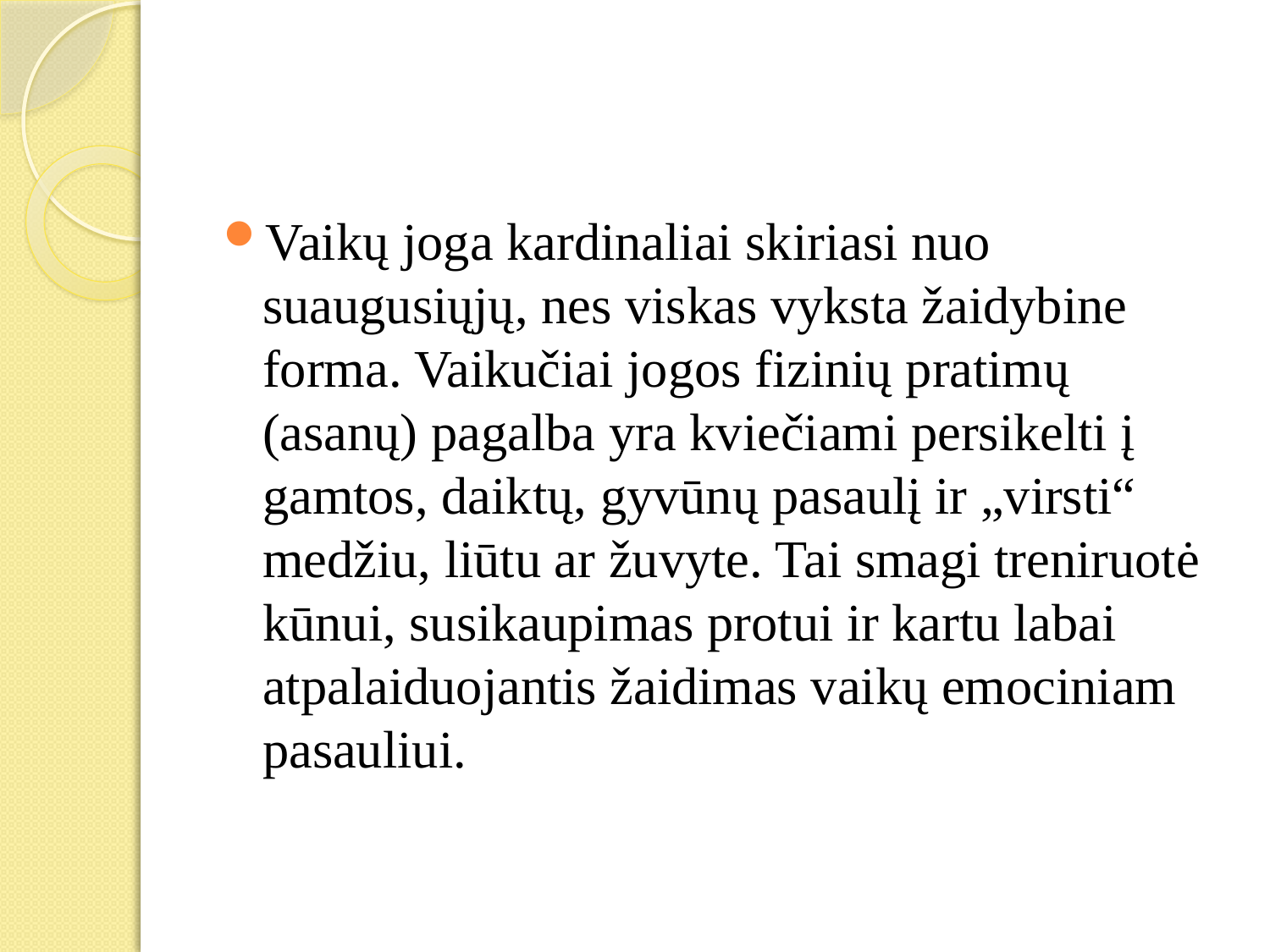

Vaikų joga kardinaliai skiriasi nuo suaugusiųjų, nes viskas vyksta žaidybine forma. Vaikučiai jogos fizinių pratimų (asanų) pagalba yra kviečiami persikelti į gamtos, daiktų, gyvūnų pasaulį ir „virsti“ medžiu, liūtu ar žuvyte. Tai smagi treniruotė kūnui, susikaupimas protui ir kartu labai atpalaiduojantis žaidimas vaikų emociniam pasauliui.